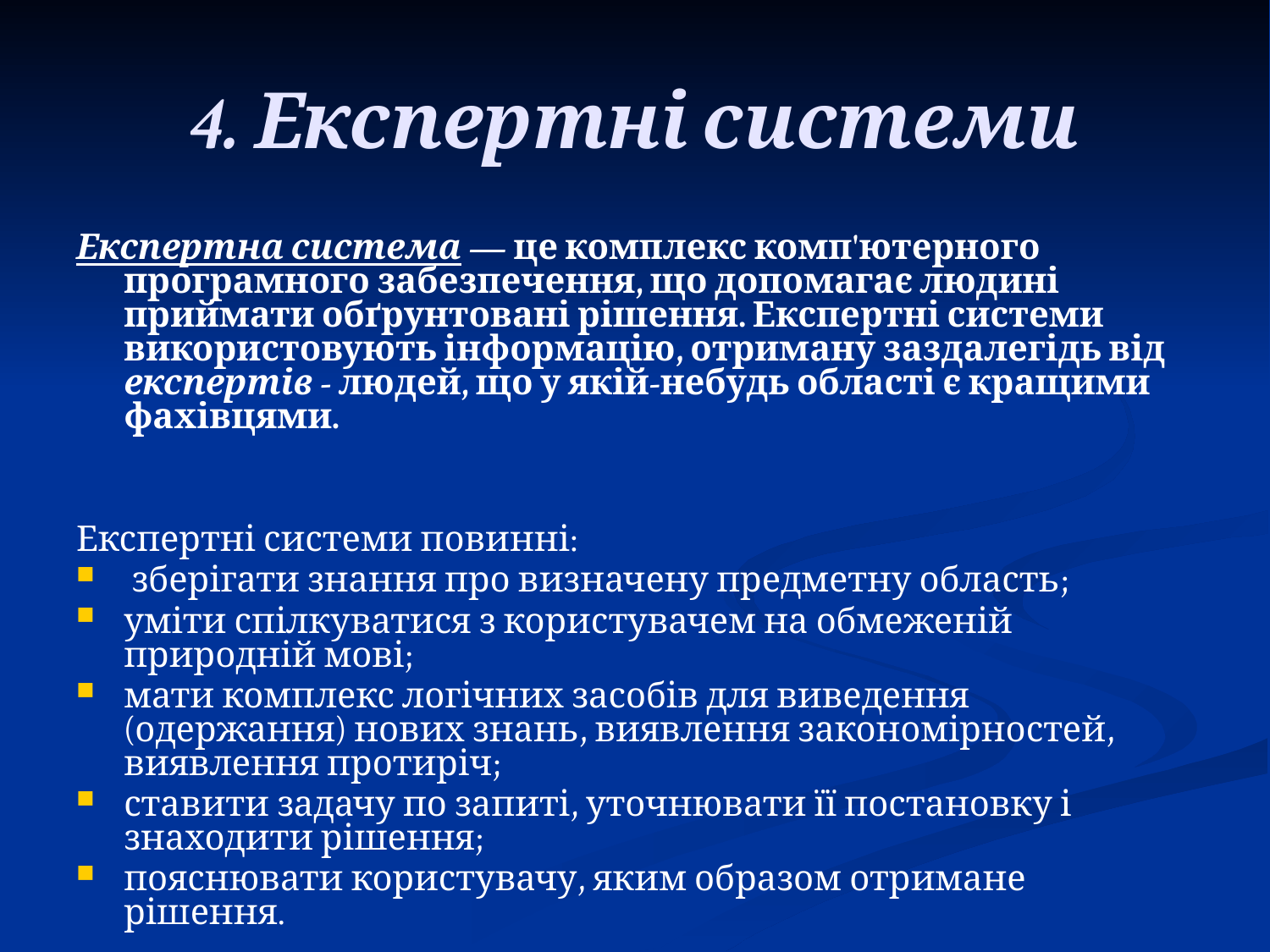

# 4. Експертні системи
Експертна система — це комплекс комп'ютерного програмного забезпечення, що допомагає людині приймати обґрунтовані рішення. Експертні системи використовують інформацію, отриману заздалегідь від експертів - людей, що у якій-небудь області є кращими фахівцями.

Експертні системи повинні:
 зберігати знання про визначену предметну область;
уміти спілкуватися з користувачем на обмеженій природній мові;
мати комплекс логічних засобів для виведення (одержання) нових знань, виявлення закономірностей, виявлення протиріч;
ставити задачу по запиті, уточнювати її постановку і знаходити рішення;
пояснювати користувачу, яким образом отримане рішення.